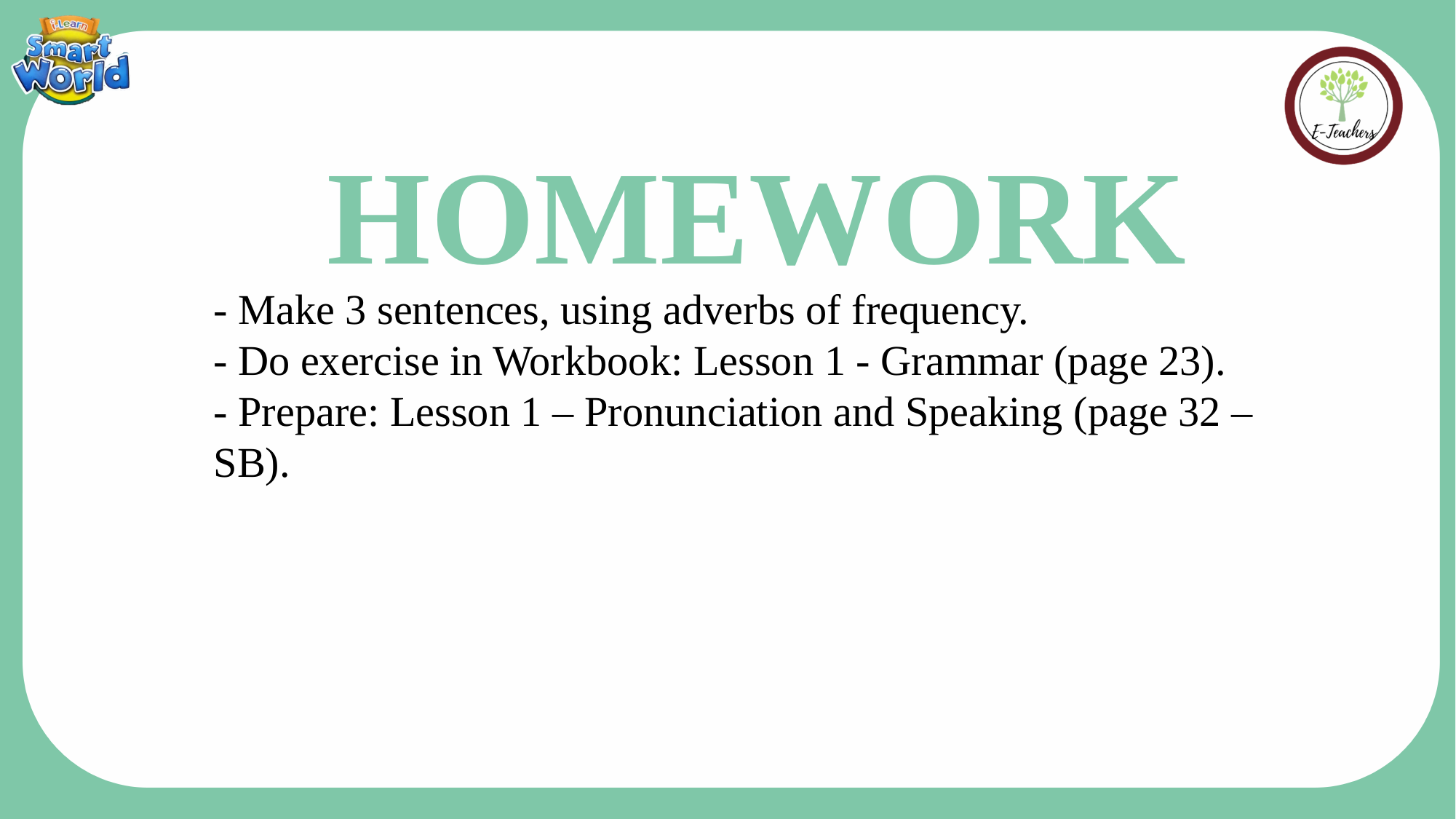

HOMEWORK
- Make 3 sentences, using adverbs of frequency.
- Do exercise in Workbook: Lesson 1 - Grammar (page 23).
- Prepare: Lesson 1 – Pronunciation and Speaking (page 32 – SB).